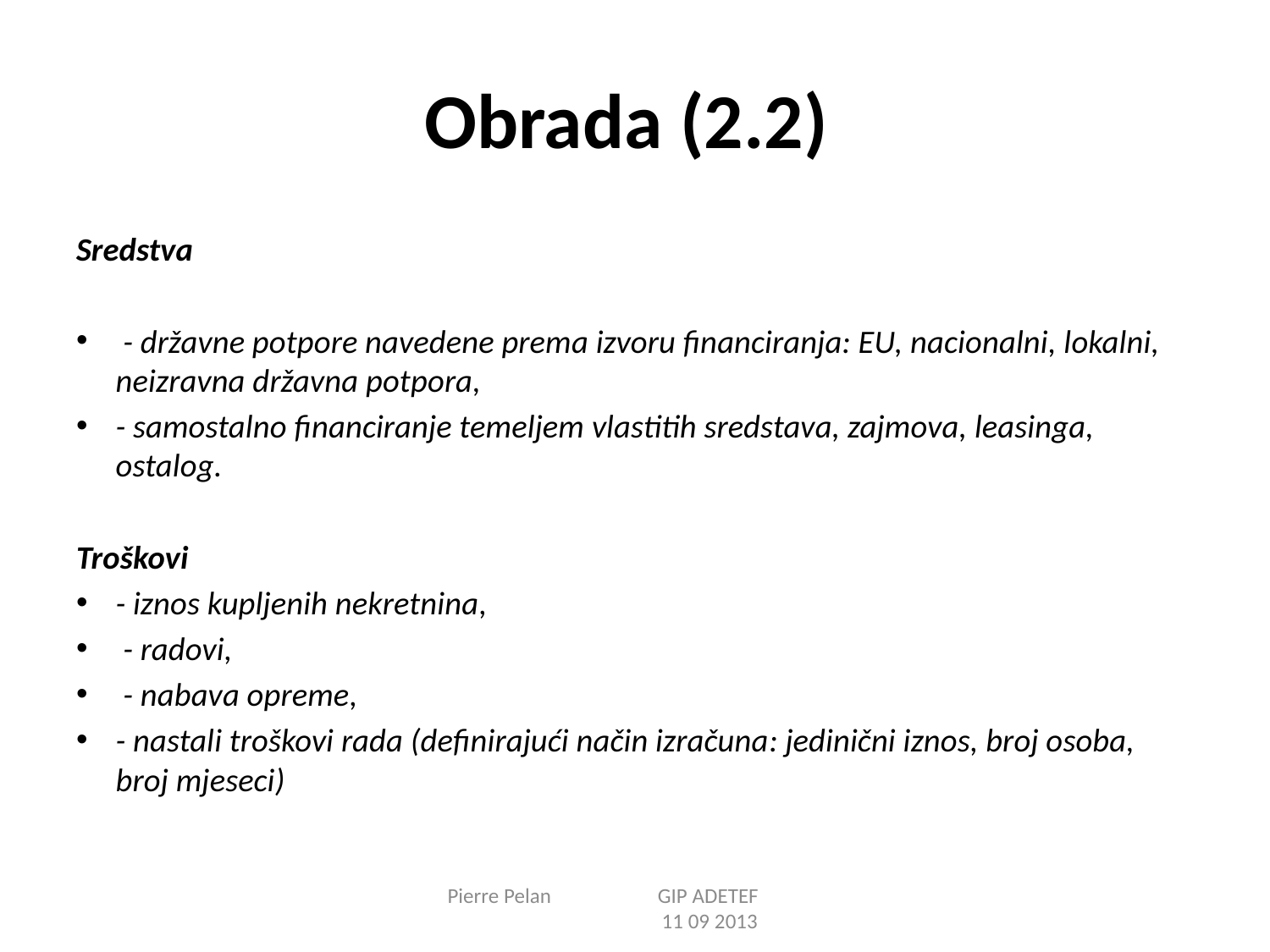

# Obrada (2.2)
Sredstva

 - državne potpore navedene prema izvoru financiranja: EU, nacionalni, lokalni, neizravna državna potpora,
- samostalno financiranje temeljem vlastitih sredstava, zajmova, leasinga, ostalog.

Troškovi
- iznos kupljenih nekretnina,
 - radovi,
 - nabava opreme,
- nastali troškovi rada (definirajući način izračuna: jedinični iznos, broj osoba, broj mjeseci)

Pierre Pelan                      GIP ADETEF                                             11 09 2013